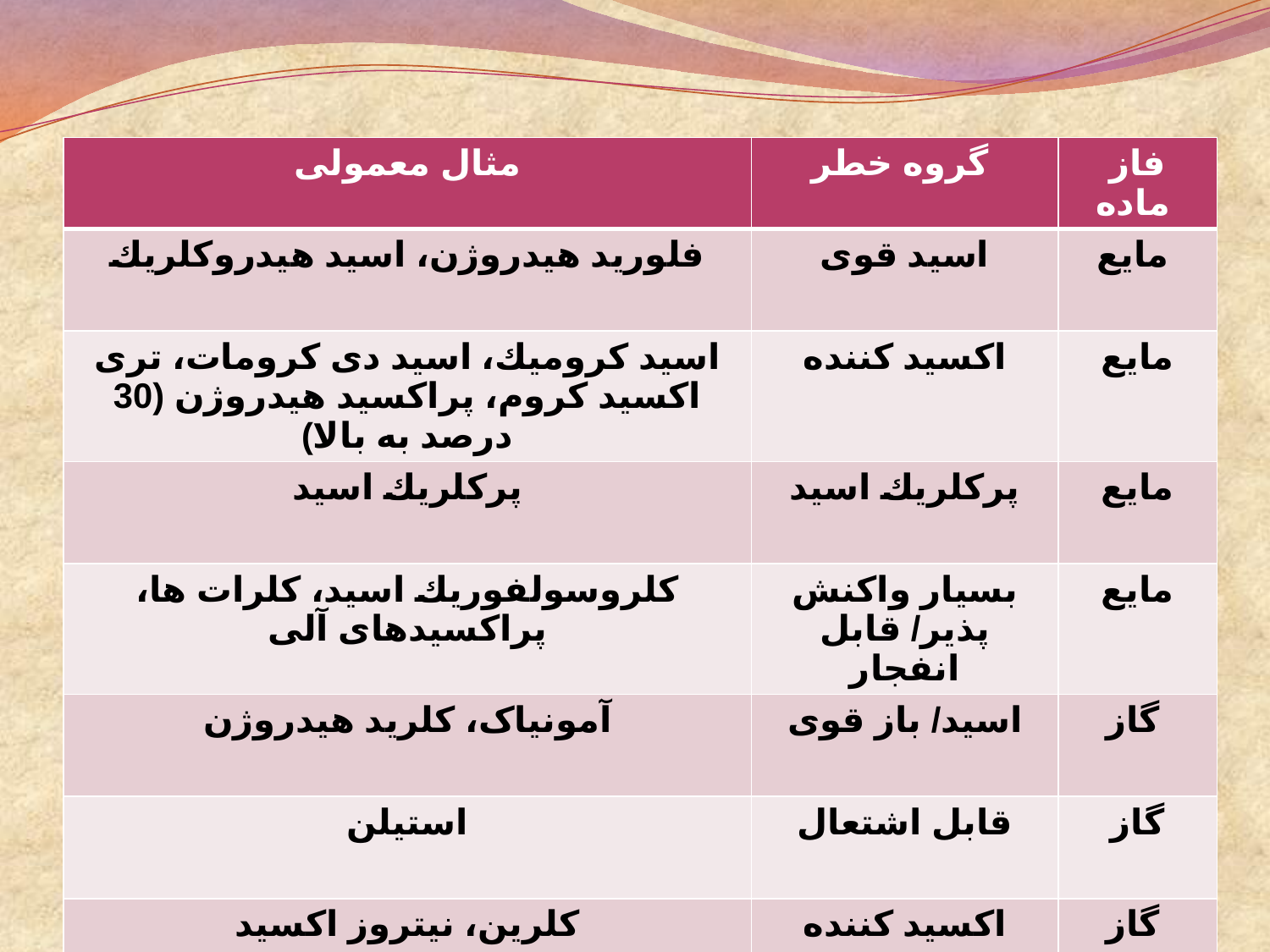

#
| مثال معمولی | گروه خطر | فاز ماده |
| --- | --- | --- |
| فلوريد هیدروژن، اسید هیدروكلريك | اسید قوی | مایع |
| اسید كرومیك، اسید دی كرومات، تری اكسید كروم، پراكسید هیدروژن (30 درصد به بالا) | اكسید كننده | مایع |
| پركلريك اسید | پركلريك اسید | مایع |
| كلروسولفوريك اسید، كلرات ها، پراكسیدهای آلی | بسیار واكنش پذير/ قابل انفجار | مایع |
| آمونیاک، كلريد هیدروژن | اسید/ باز قوی | گاز |
| استیلن | قابل اشتعال | گاز |
| كلرين، نیتروز اكسید | اكسید كننده | گاز |